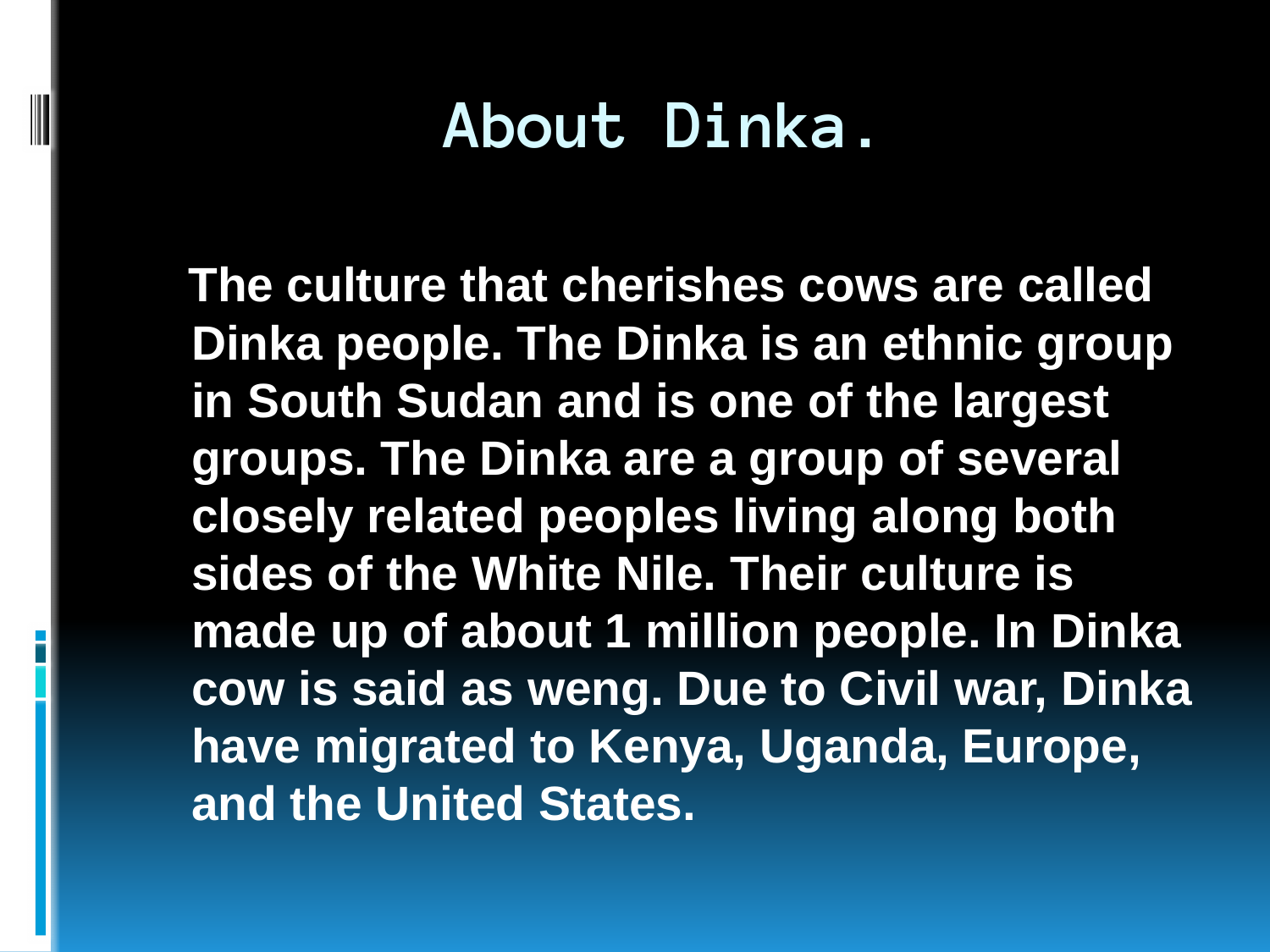

# About Dinka.
   The culture that cherishes cows are called Dinka people. The Dinka is an ethnic group in South Sudan and is one of the largest groups. The Dinka are a group of several closely related peoples living along both sides of the White Nile. Their culture is made up of about 1 million people. In Dinka cow is said as weng. Due to Civil war, Dinka have migrated to Kenya, Uganda, Europe, and the United States.